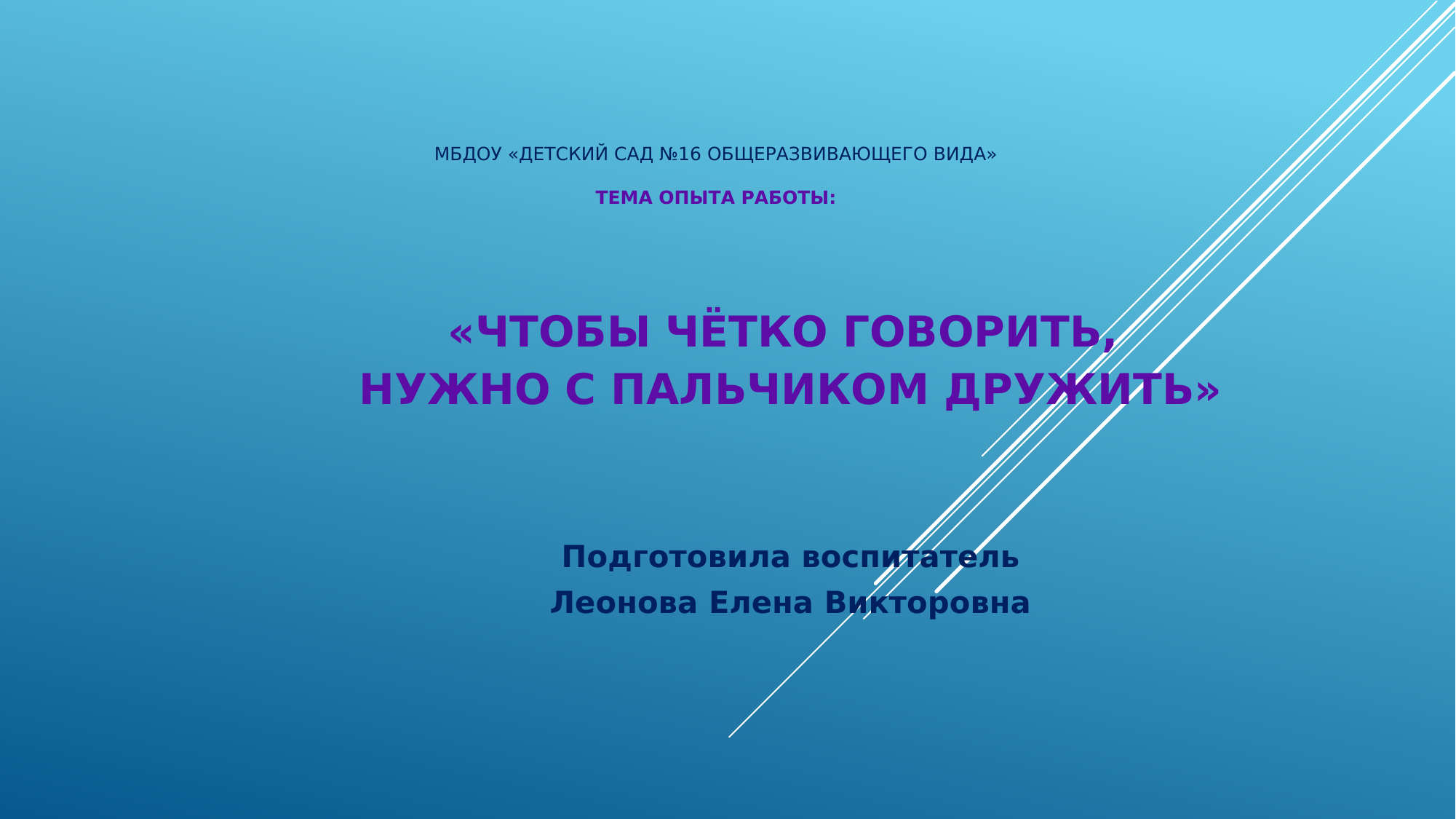

# МБДОУ «Детский сад №16 общеразвивающего вида» Тема опыта работы:

«ЧТОБЫ ЧЁТКО ГОВОРИТЬ,
НУЖНО С ПАЛЬЧИКОМ ДРУЖИТЬ»

Подготовила воспитатель
Леонова Елена Викторовна